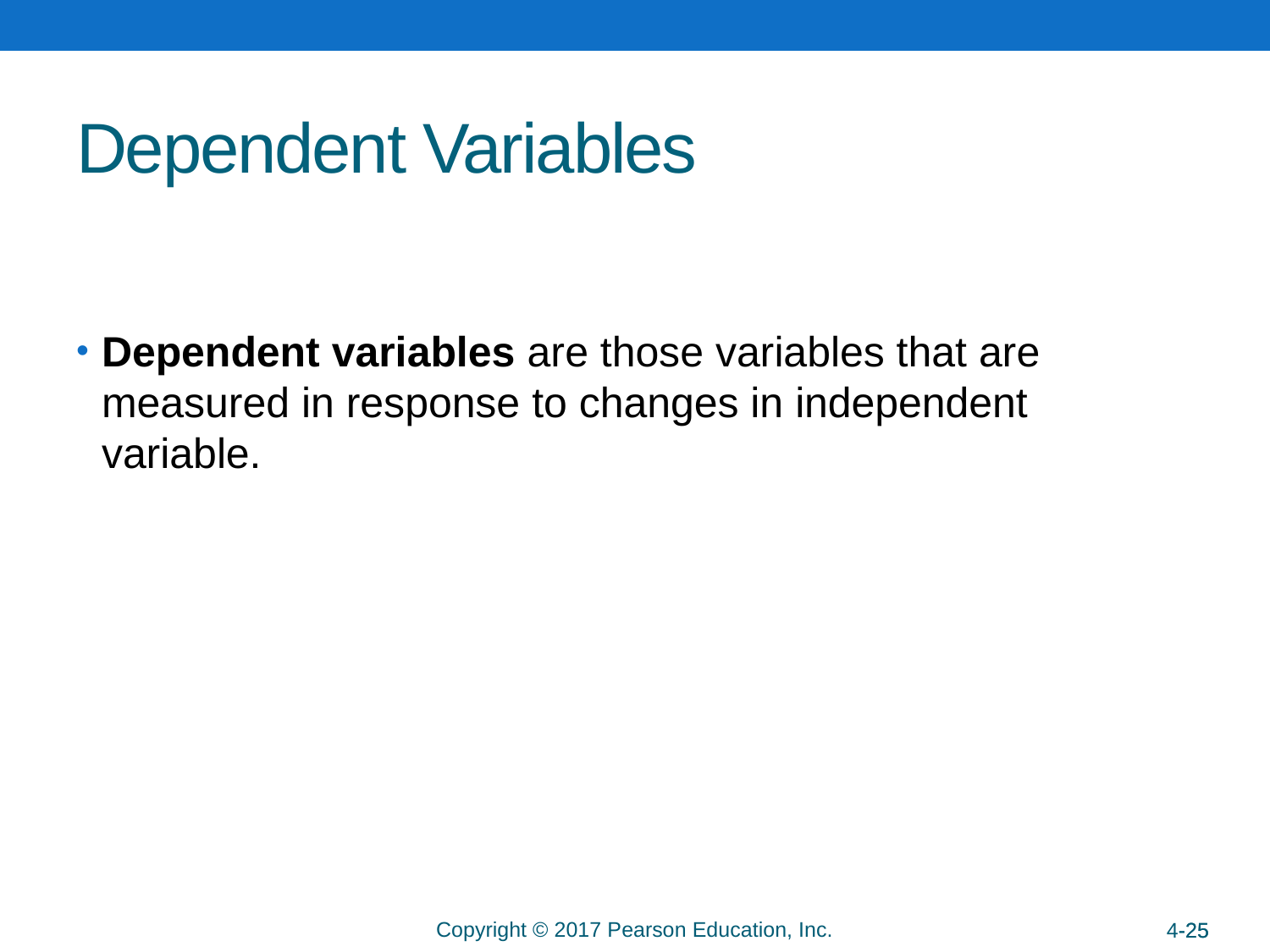

# Dependent Variables
Dependent variables are those variables that are measured in response to changes in independent variable.

4-25